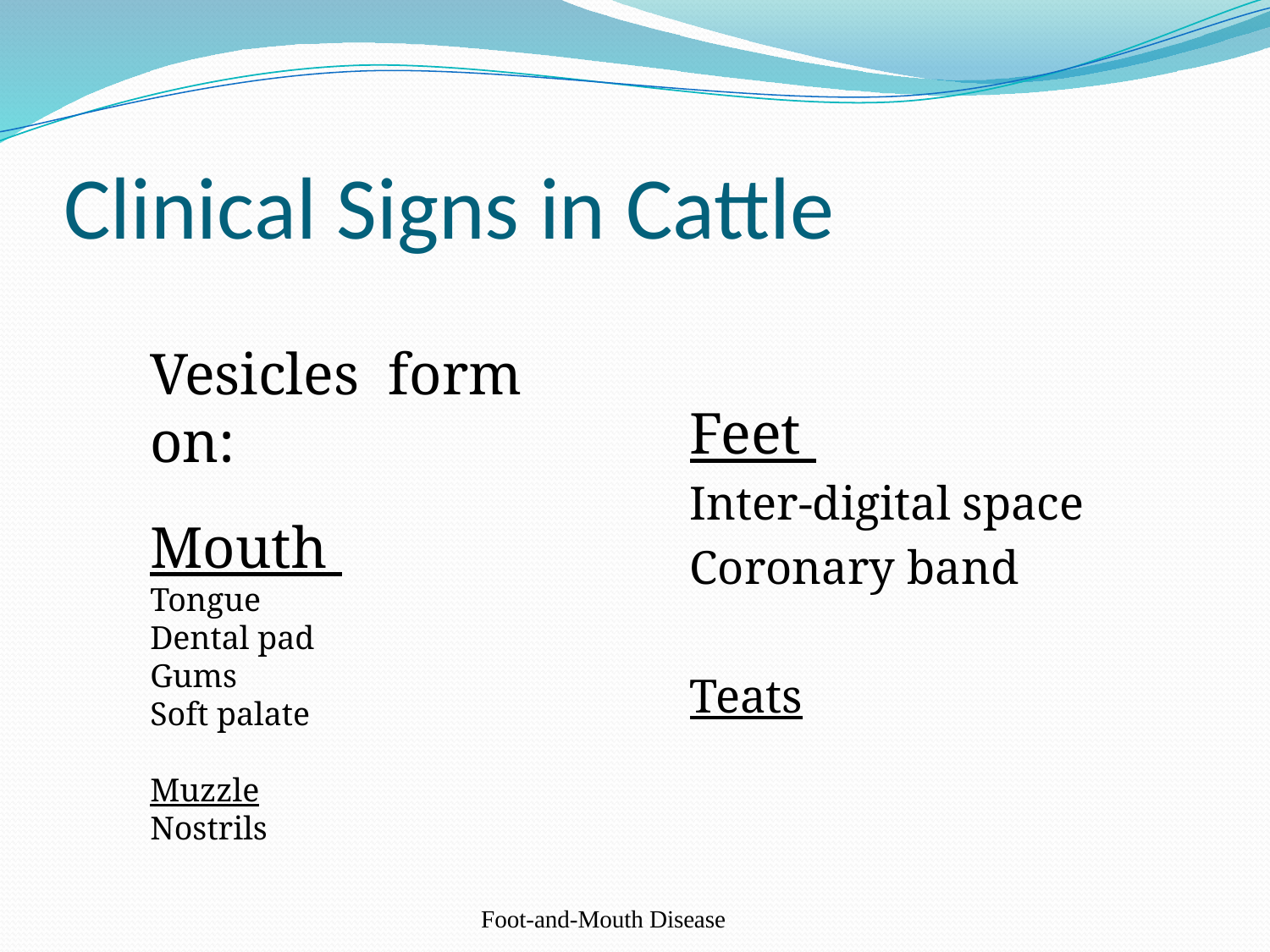

# Clinical Signs in Cattle

Vesicles  form on:

Mouth
Tongue
Dental pad
Gums
Soft palate

Muzzle
Nostrils

Feet
Inter-digital space
Coronary band

Teats

Foot-and-Mouth Disease